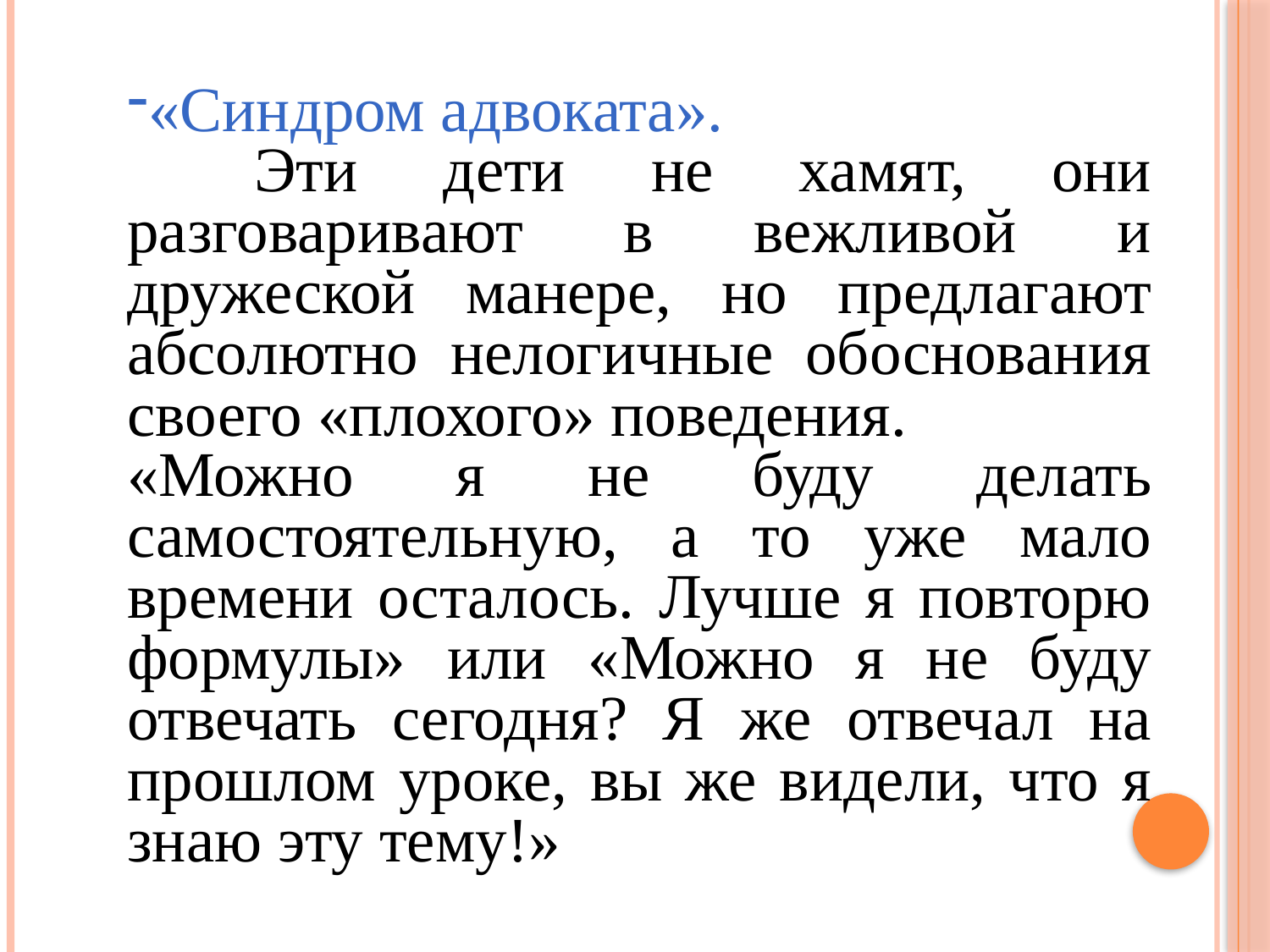

«Синдром адвоката».
	Эти дети не хамят, они разговаривают в вежливой и дружеской манере, но предлагают абсолютно нелогичные обоснования своего «плохого» поведения.
«Можно я не буду делать самостоятельную, а то уже мало времени осталось. Лучше я повторю формулы» или «Можно я не буду отвечать сегодня? Я же отвечал на прошлом уроке, вы же видели, что я знаю эту тему!»